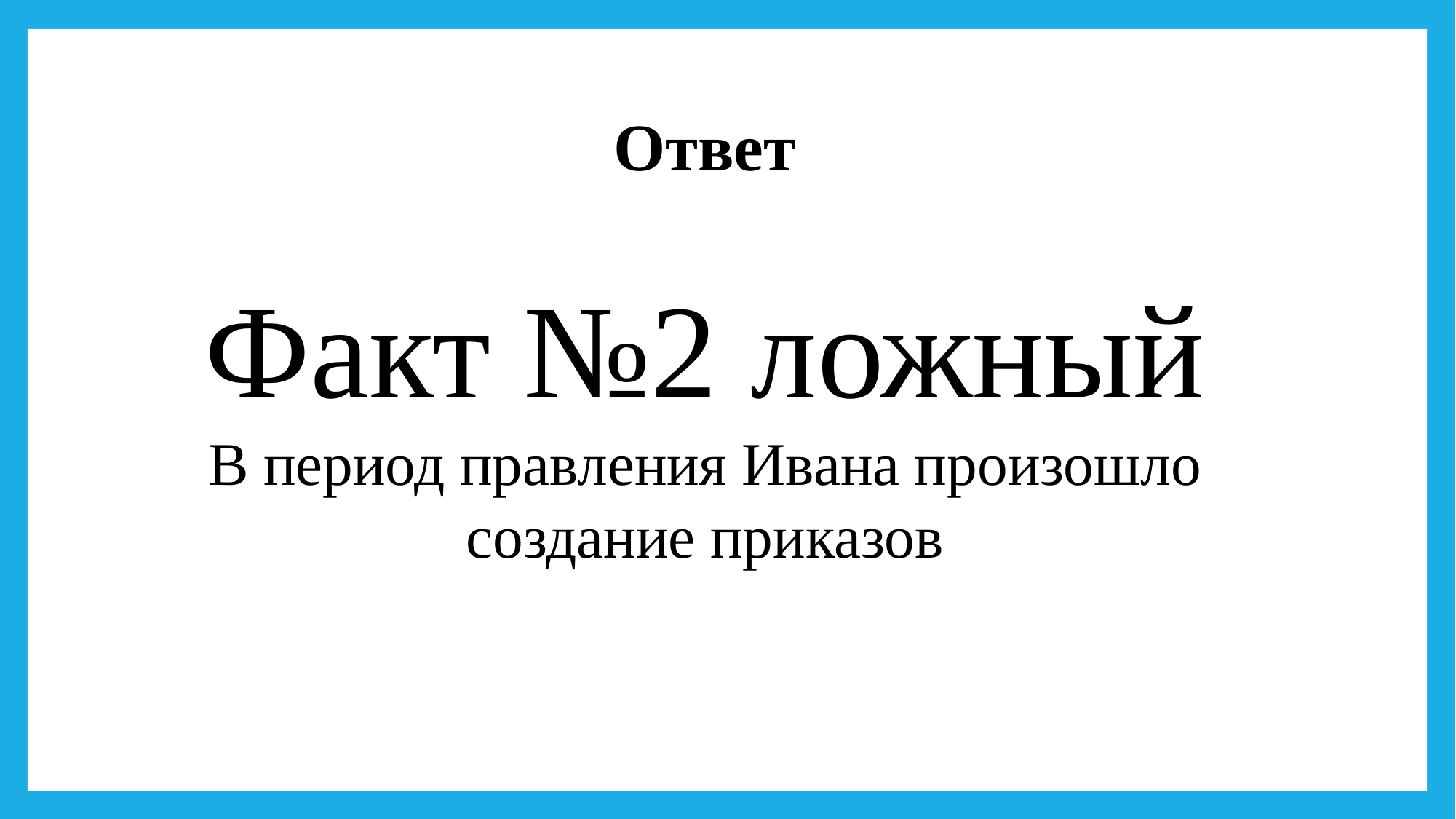

Ответ

Факт №2 ложный
В период правления Ивана произошло создание приказов